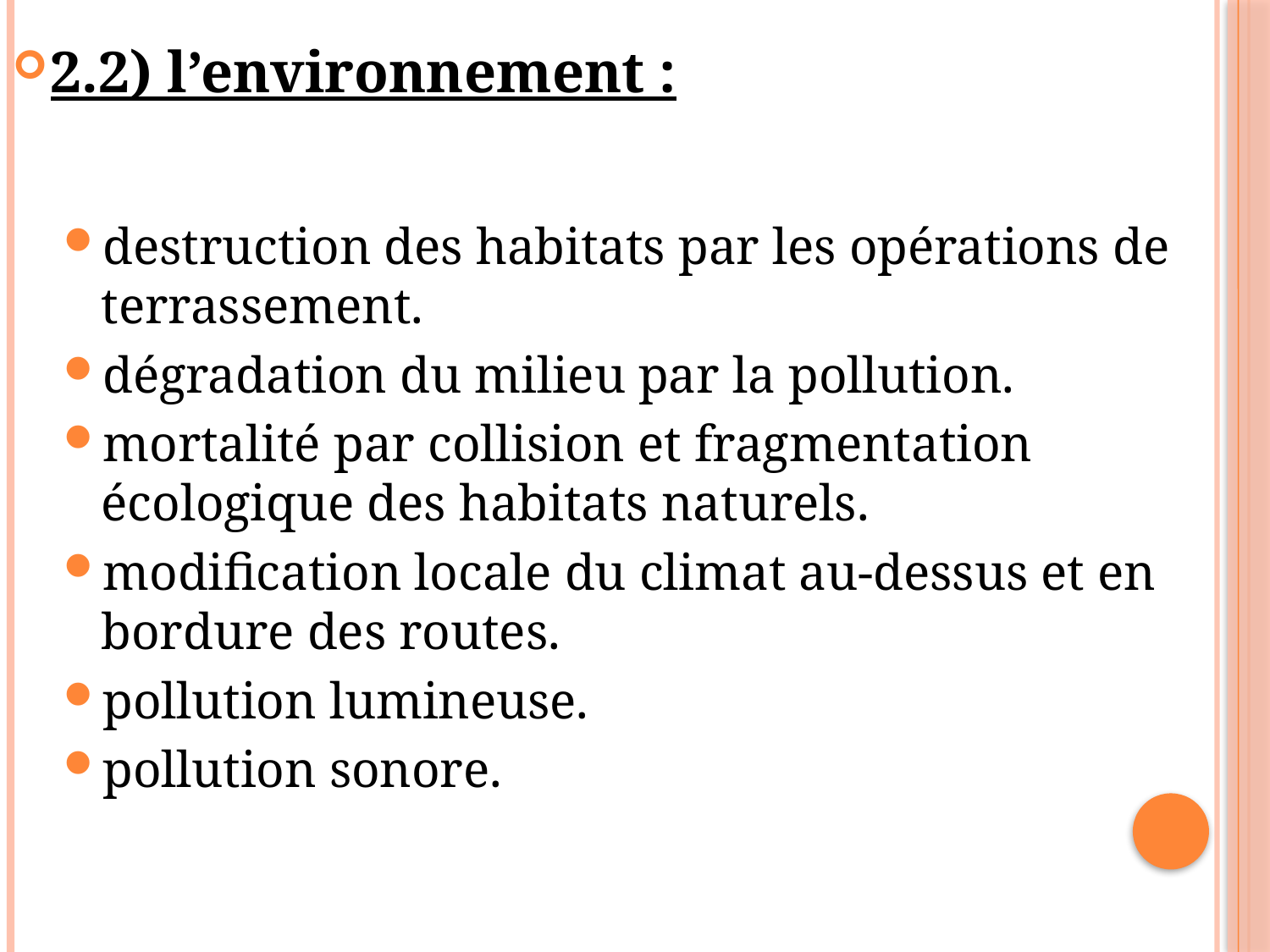

2.2) l’environnement :

destruction des habitats par les opérations de terrassement.
dégradation du milieu par la pollution.
mortalité par collision et fragmentation écologique des habitats naturels.
modification locale du climat au-dessus et en bordure des routes.
pollution lumineuse.
pollution sonore.